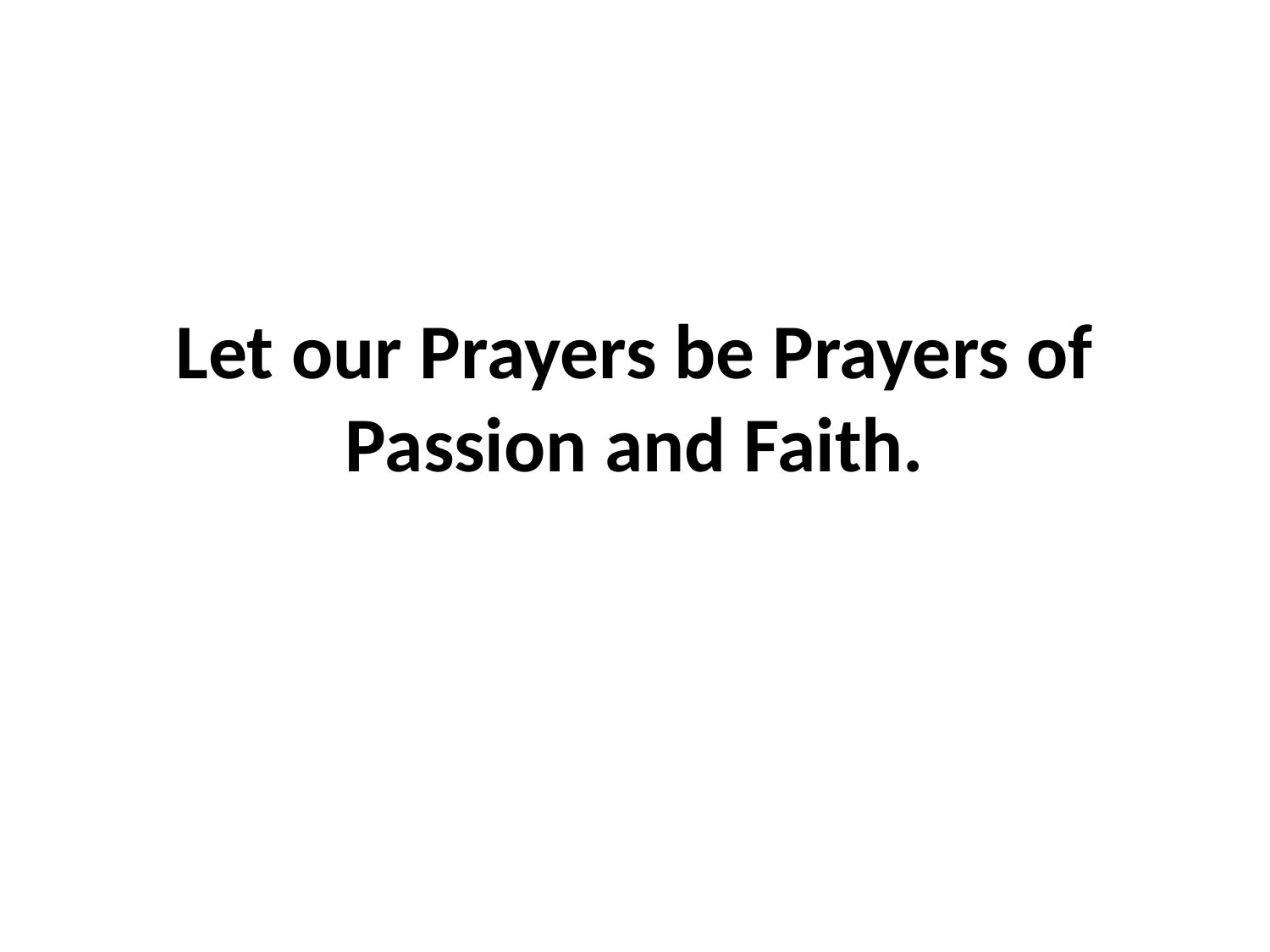

# Let our Prayers be Prayers of Passion and Faith.